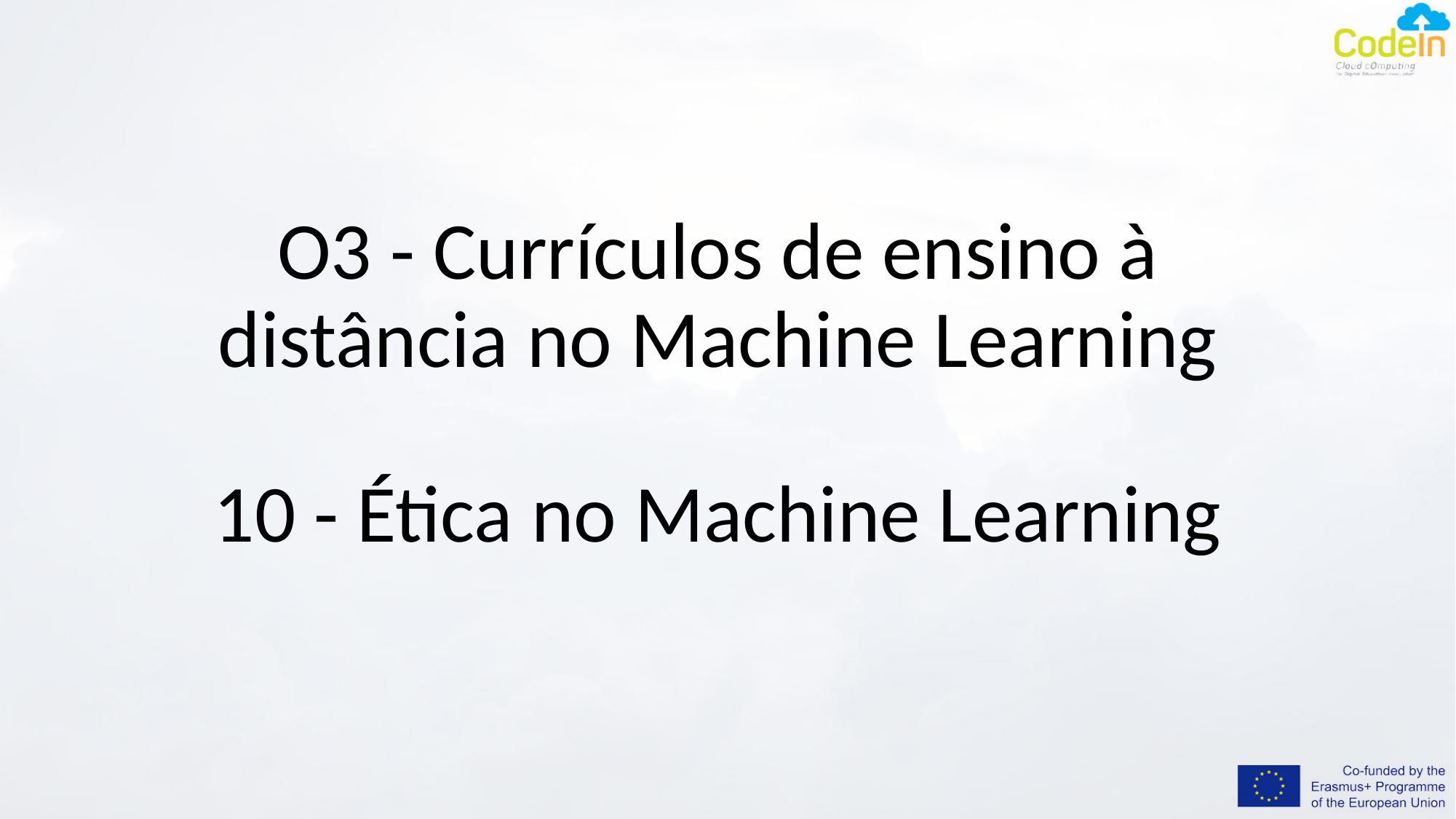

# O3 - Currículos de ensino à distância no Machine Learning 10 - Ética no Machine Learning